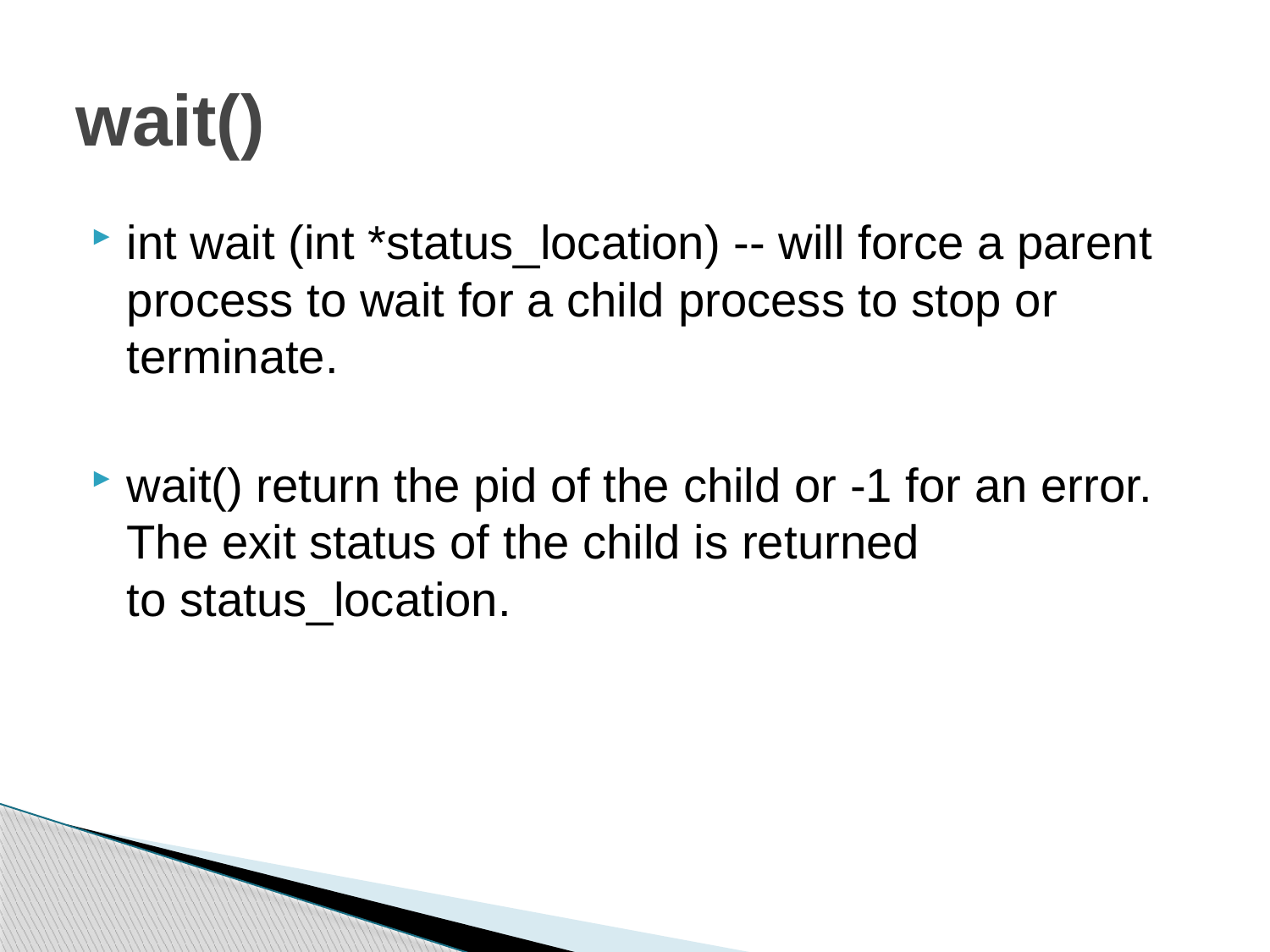

# wait()
int wait (int *status_location) -- will force a parent process to wait for a child process to stop or terminate.

wait() return the pid of the child or -1 for an error. The exit status of the child is returned to status_location.